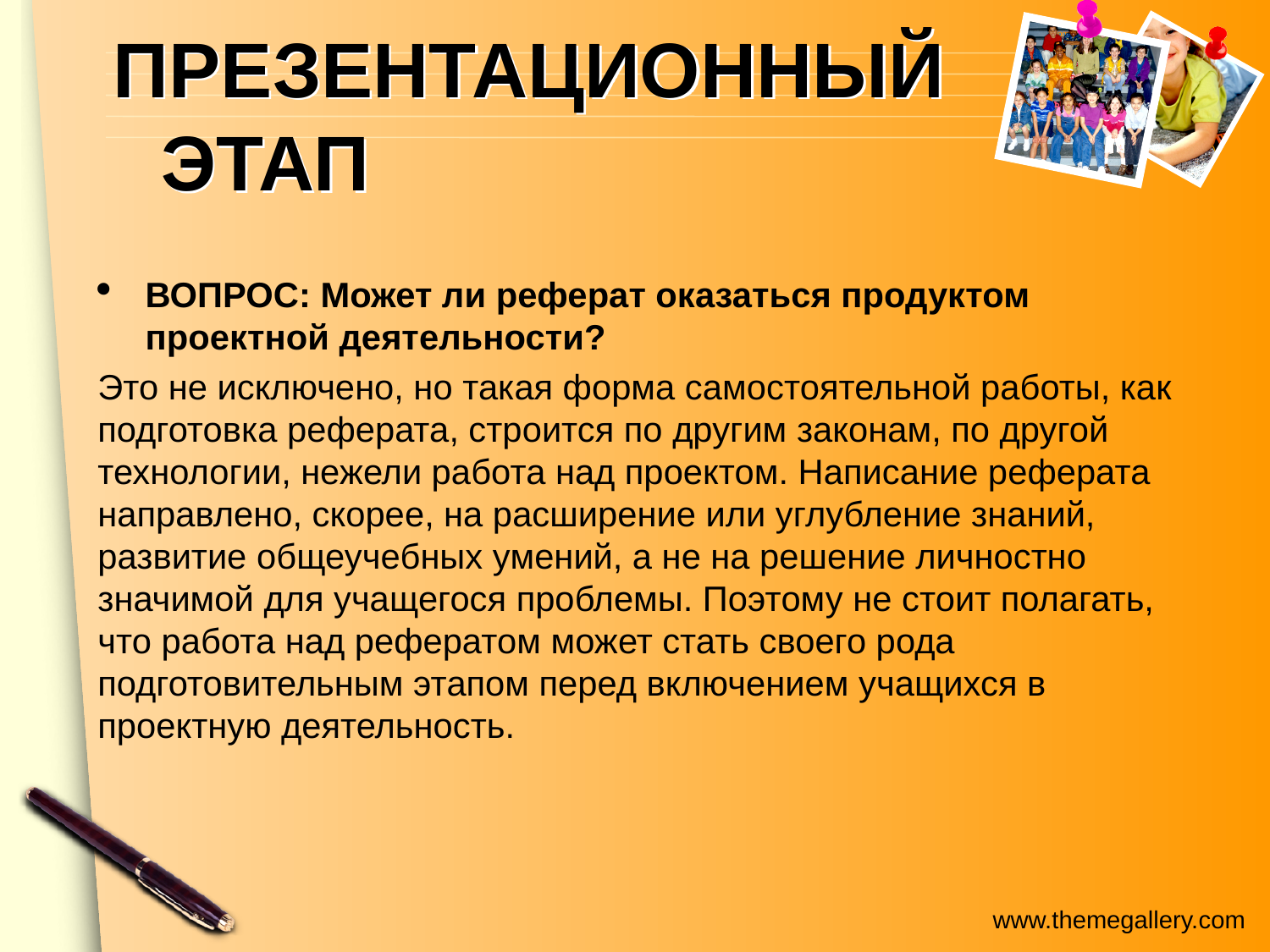

# Презентационный этап
ВОПРОС: Может ли реферат оказаться продуктом проектной деятельности?
Это не исключено, но такая форма самостоятельной работы, как подготовка реферата, строится по другим законам, по другой технологии, нежели работа над проектом. Написание реферата направлено, скорее, на расширение или углубление знаний, развитие общеучебных умений, а не на решение личностно значимой для учащегося проблемы. Поэтому не стоит полагать, что работа над рефератом может стать своего рода подготовительным этапом перед включением учащихся в проектную деятельность.